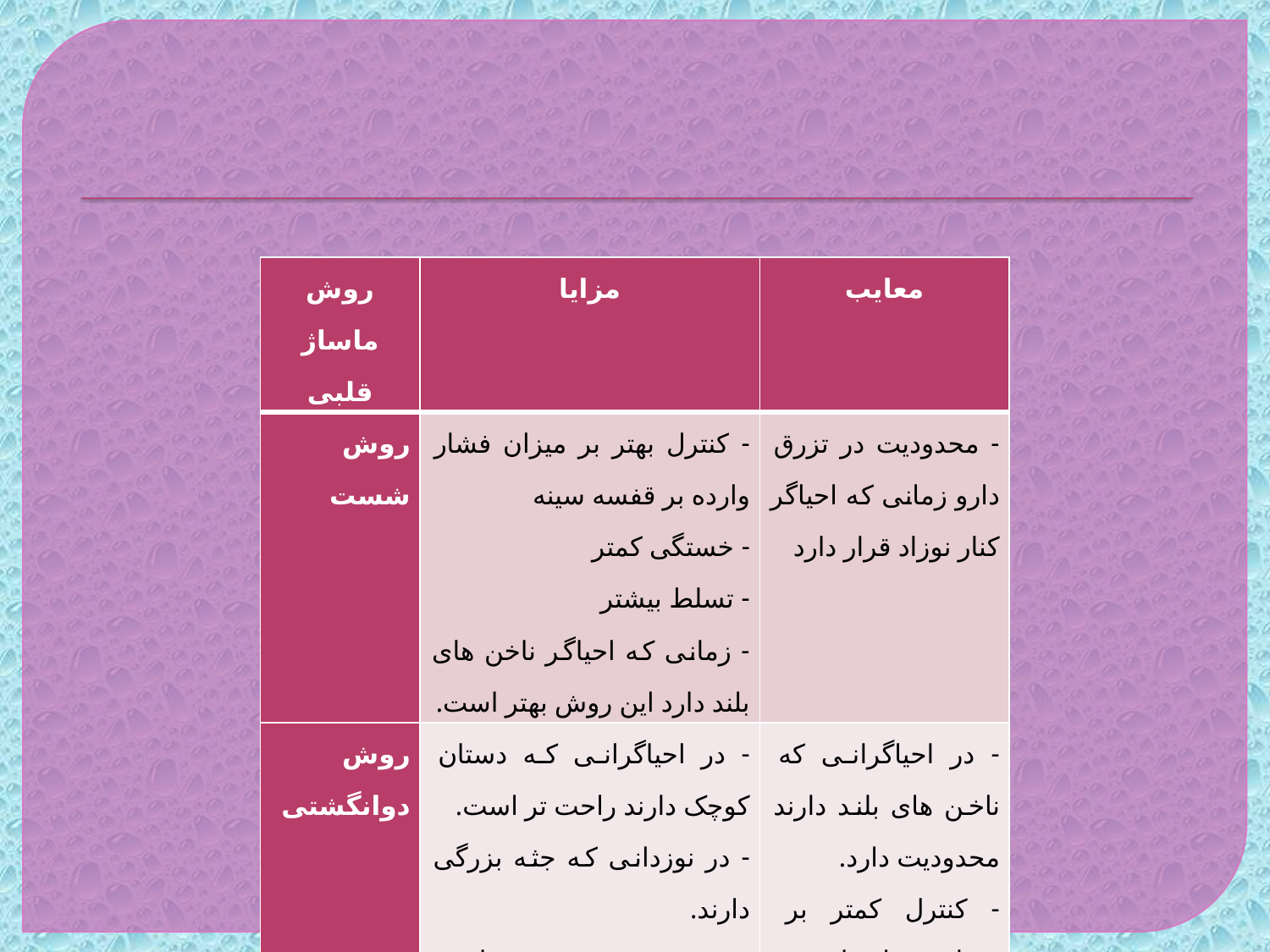

#
| روش ماساژ قلبی | مزایا | معایب |
| --- | --- | --- |
| روش شست | - کنترل بهتر بر میزان فشار وارده بر قفسه سینه - خستگی کمتر - تسلط بیشتر - زمانی که احیاگر ناخن های بلند دارد این روش بهتر است. | - محدودیت در تزرق دارو زمانی که احیاگر کنار نوزاد قرار دارد |
| روش دوانگشتی | - در احیاگرانی که دستان کوچک دارند راحت تر است. - در نوزدانی که جثه بزرگی دارند. - دسترسی بهتر به ورید نافی | - در احیاگرانی که ناخن های بلند دارند محدودیت دارد. - کنترل کمتر بر میزان فشار وارده به قفسه سینه - خستگی بیشتر |